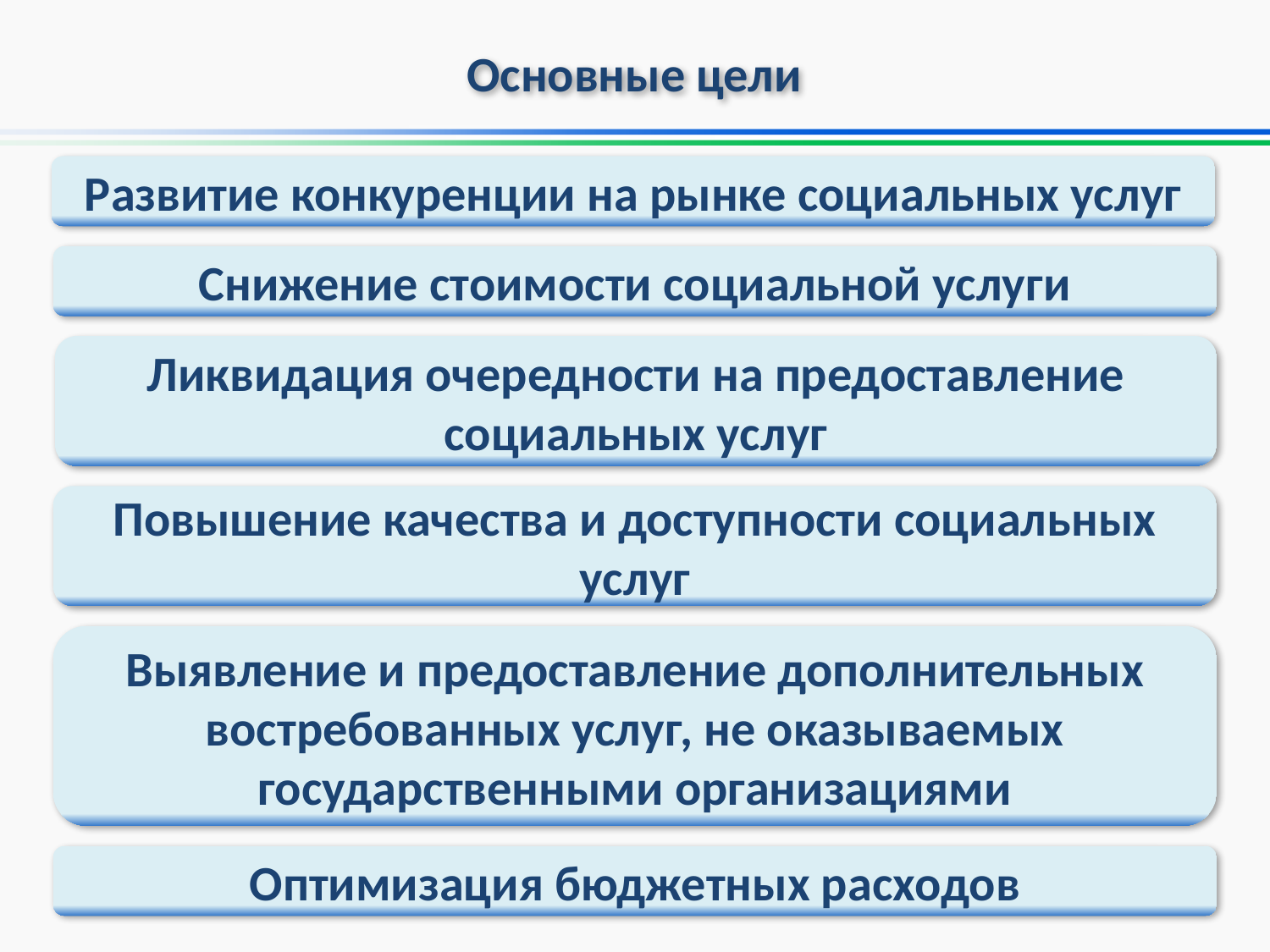

Основные цели
Развитие конкуренции на рынке социальных услуг
Снижение стоимости социальной услуги
Ликвидация очередности на предоставление социальных услуг
Повышение качества и доступности социальных услуг
Выявление и предоставление дополнительных востребованных услуг, не оказываемых государственными организациями
Оптимизация бюджетных расходов